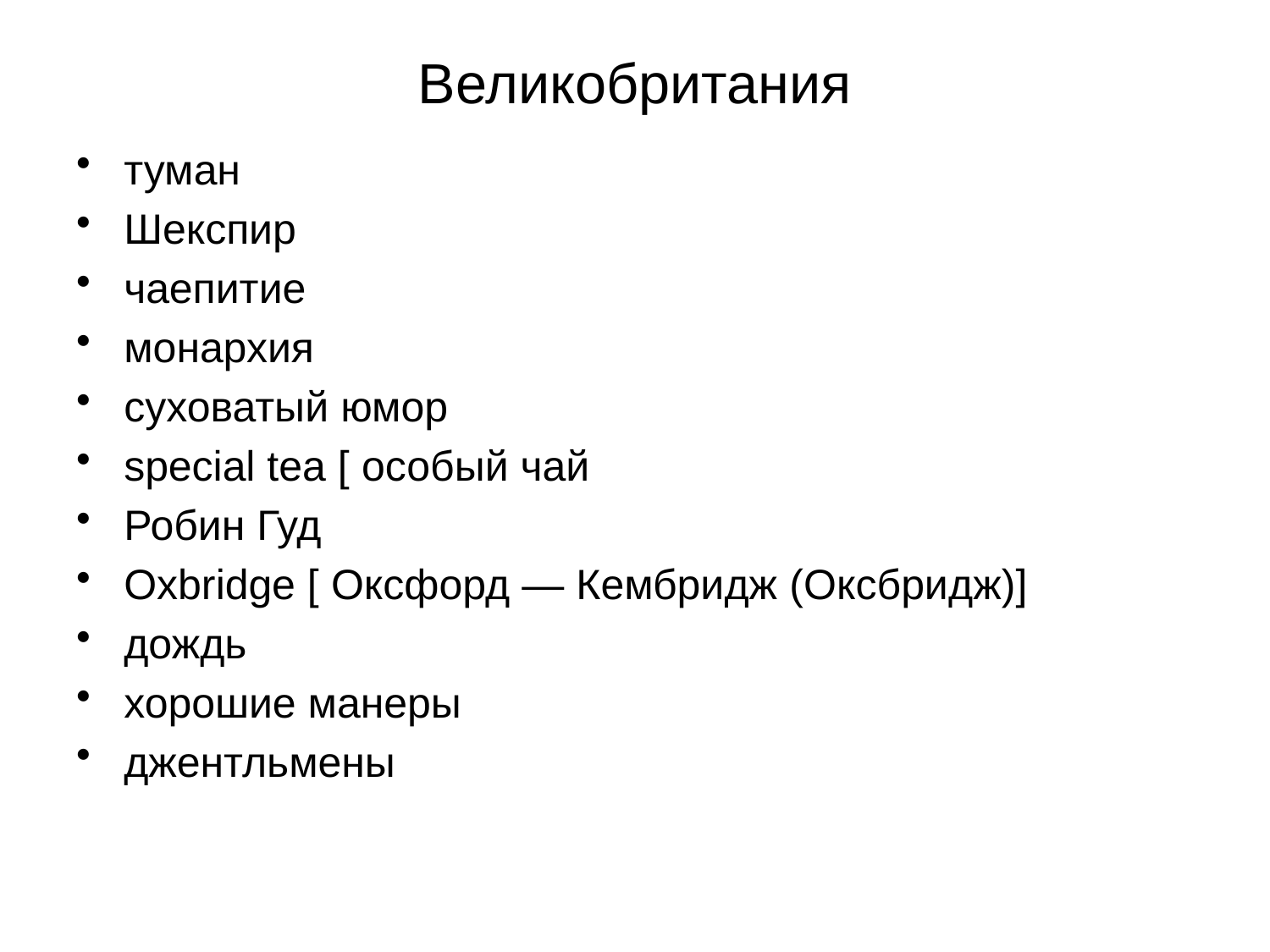

# Великобритания
туман
Шекспир
чаепитие
монархия
суховатый юмор
special tea [ особый чай
Робин Гуд
Oxbridge [ Оксфорд — Кембридж (Оксбридж)]
дождь
хорошие манеры
джентльмены